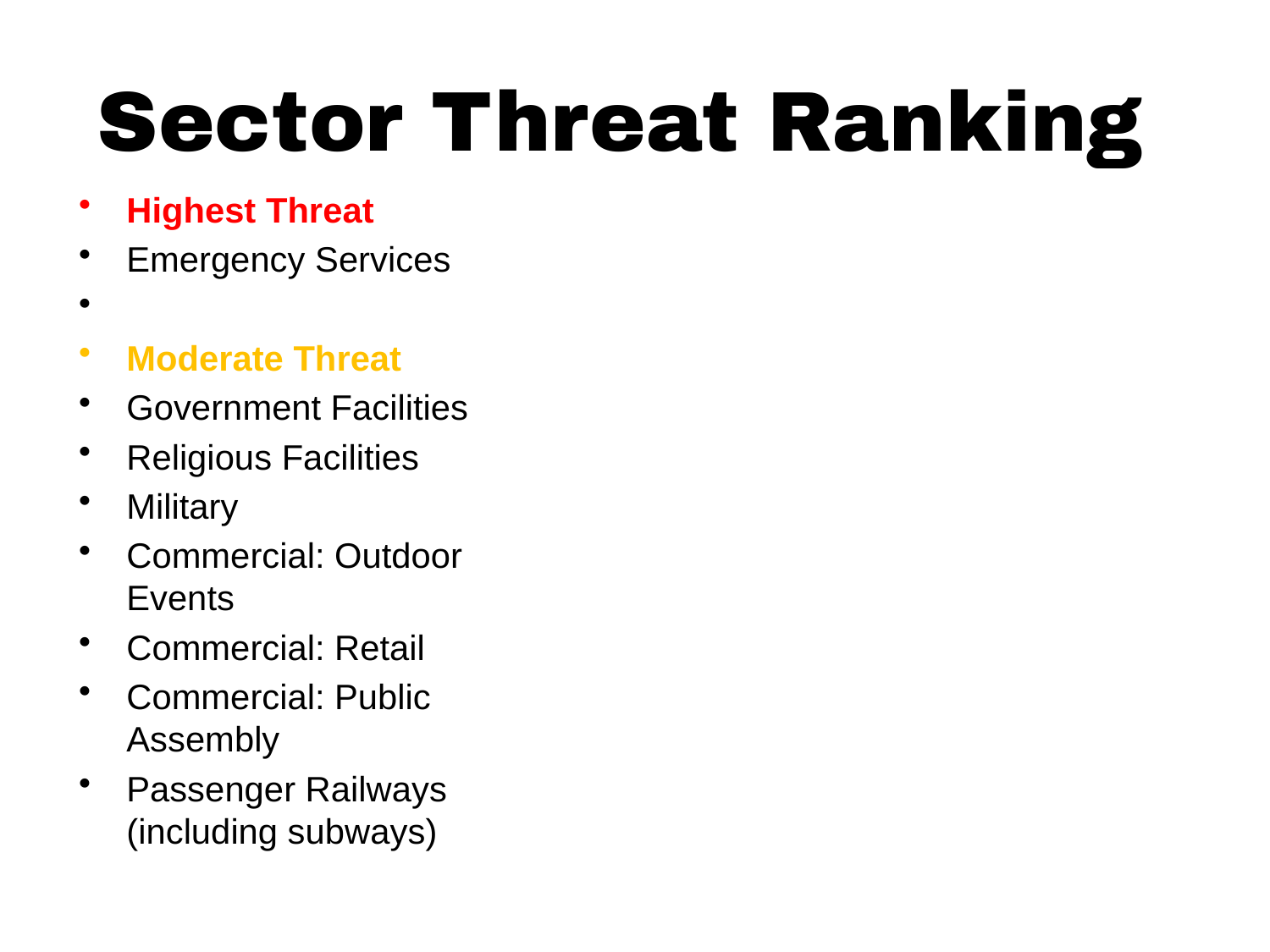

# Sector Threat Ranking
Highest Threat
Emergency Services

Moderate Threat
Government Facilities
Religious Facilities
Military
Commercial: Outdoor Events
Commercial: Retail
Commercial: Public Assembly
Passenger Railways (including subways)